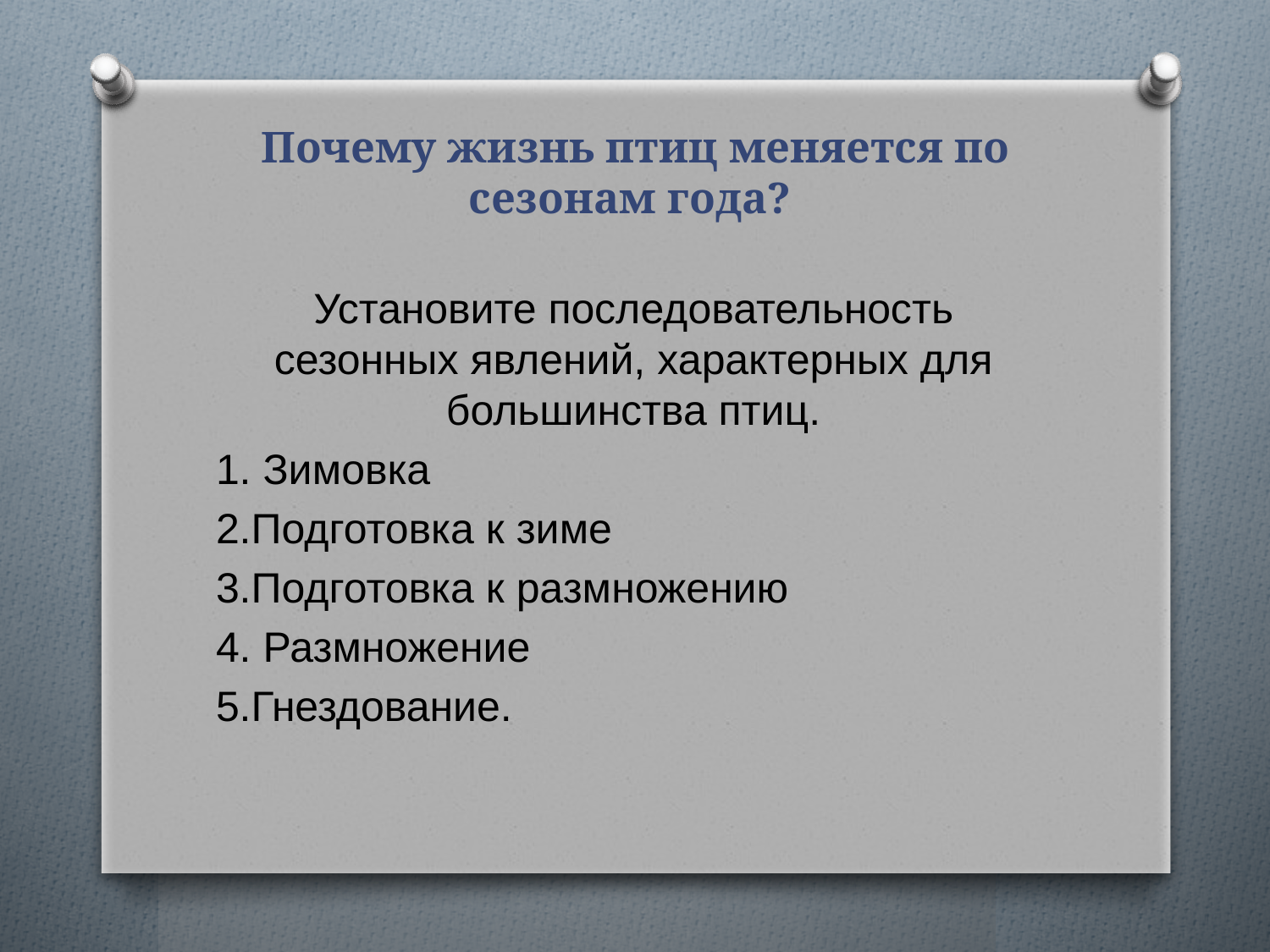

# Почему жизнь птиц меняется по сезонам года?

Установите последовательность сезонных явлений, характерных для большинства птиц.
1. Зимовка
2.Подготовка к зиме
3.Подготовка к размножению
4. Размножение
5.Гнездование.